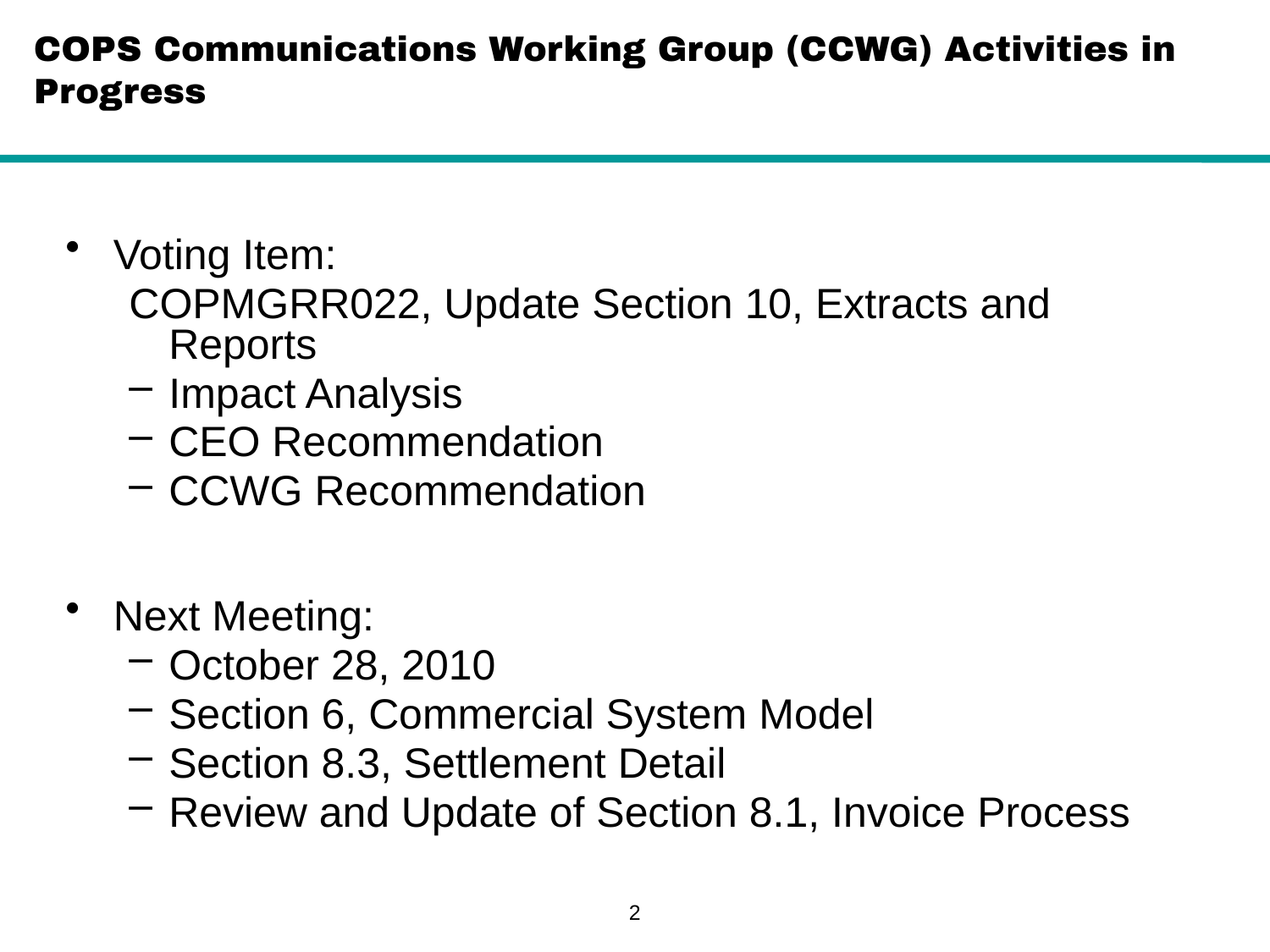

COPS Communications Working Group (CCWG) Activities in Progress

Voting Item:
COPMGRR022, Update Section 10, Extracts and Reports
Impact Analysis
CEO Recommendation
CCWG Recommendation

Next Meeting:
October 28, 2010
Section 6, Commercial System Model
Section 8.3, Settlement Detail
Review and Update of Section 8.1, Invoice Process

2